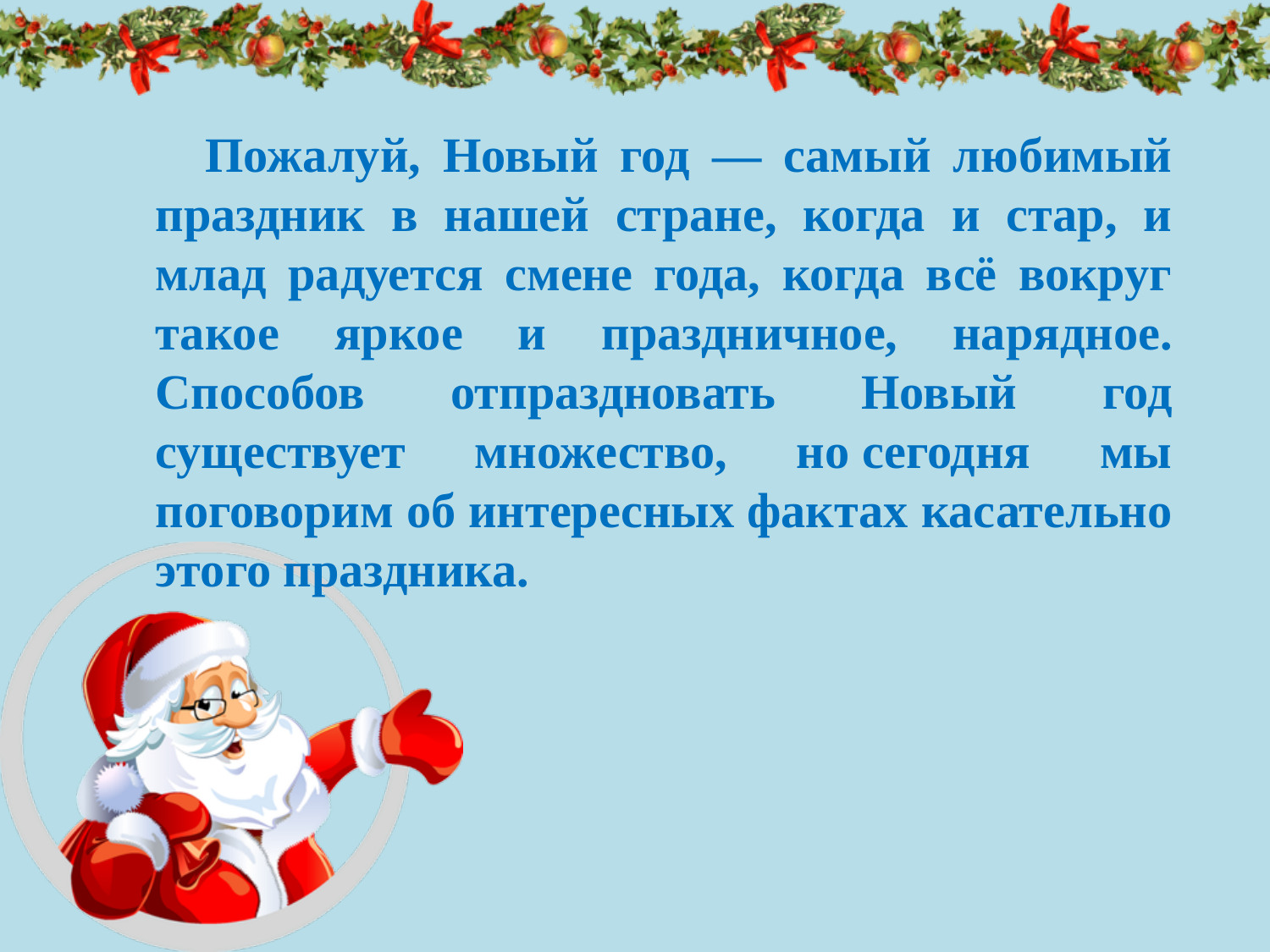

Пожалуй, Новый год — самый любимый праздник в нашей стране, когда и стар, и млад радуется смене года, когда всё вокруг такое яркое и праздничное, нарядное. Способов отпраздновать Новый год существует множество, но сегодня мы поговорим об интересных фактах касательно этого праздника.